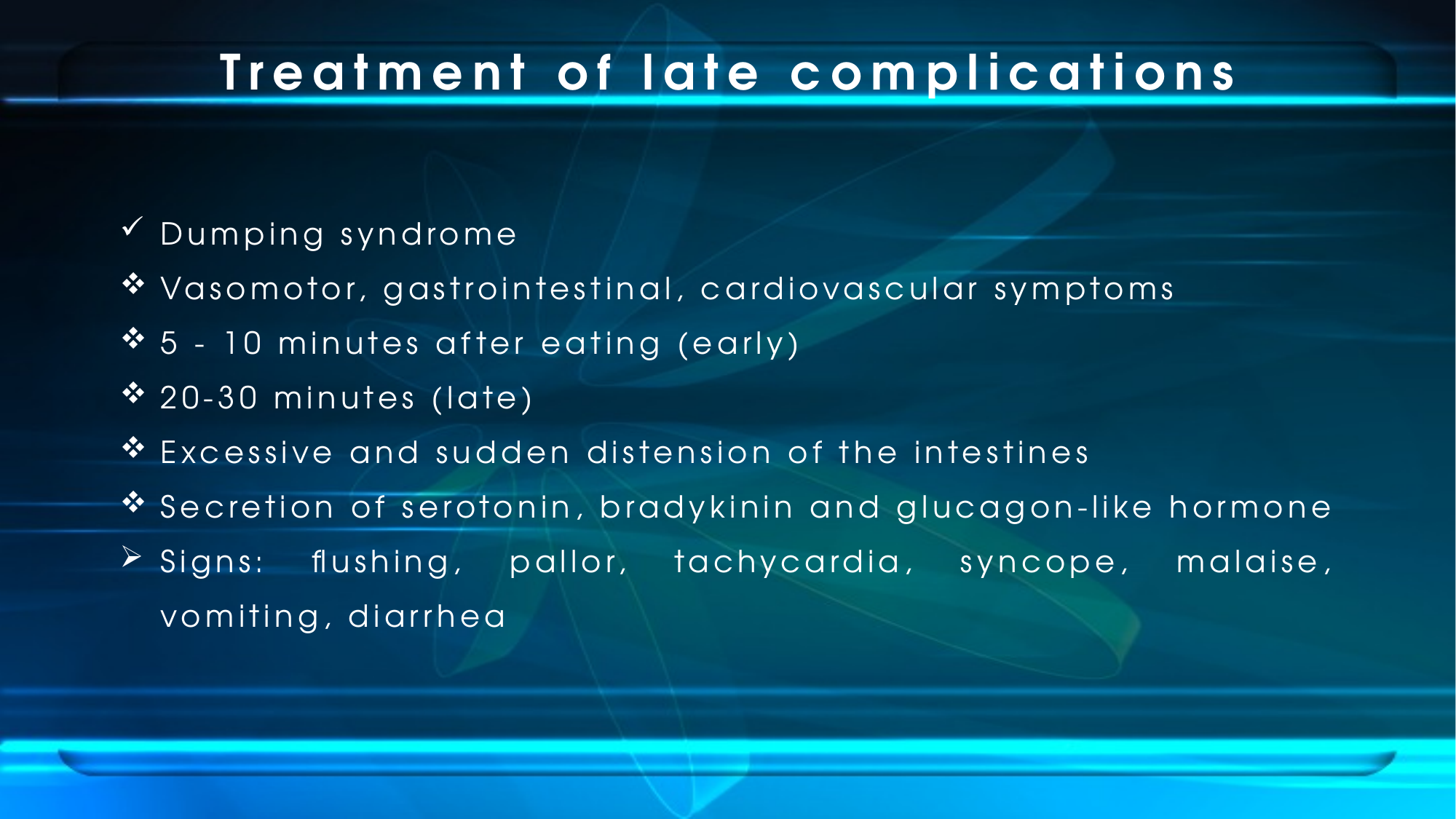

Treatment of late complications
Dumping syndrome
Vasomotor, gastrointestinal, cardiovascular symptoms
5 - 10 minutes after eating (early)
20-30 minutes (late)
Excessive and sudden distension of the intestines
Secretion of serotonin, bradykinin and glucagon-like hormone
Signs: flushing, pallor, tachycardia, syncope, malaise, vomiting, diarrhea